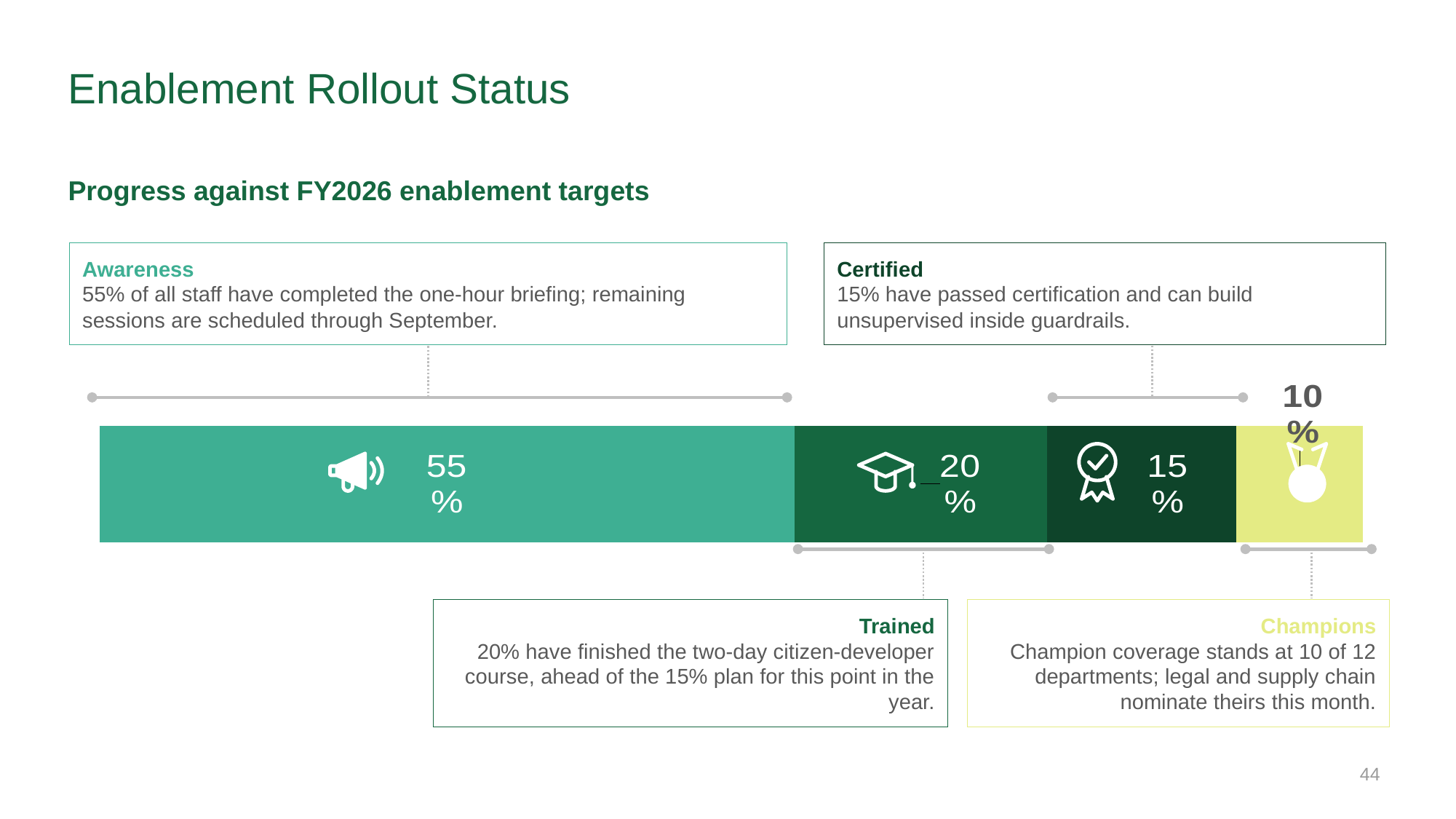

# Enablement Rollout Status
Progress against FY2026 enablement targets
Awareness
55% of all staff have completed the one-hour briefing; remaining sessions are scheduled through September.
Certified
15% have passed certification and can build unsupervised inside guardrails.

### Chart

| Category | Content | Marketing | Technology | Other |
|---|---|---|---|---|
| Category 1 | 55.0 | 20.0 | 15.0 | 10.0 |

Trained
20% have finished the two-day citizen-developer course, ahead of the 15% plan for this point in the year.
Champions
Champion coverage stands at 10 of 12 departments; legal and supply chain nominate theirs this month.
44